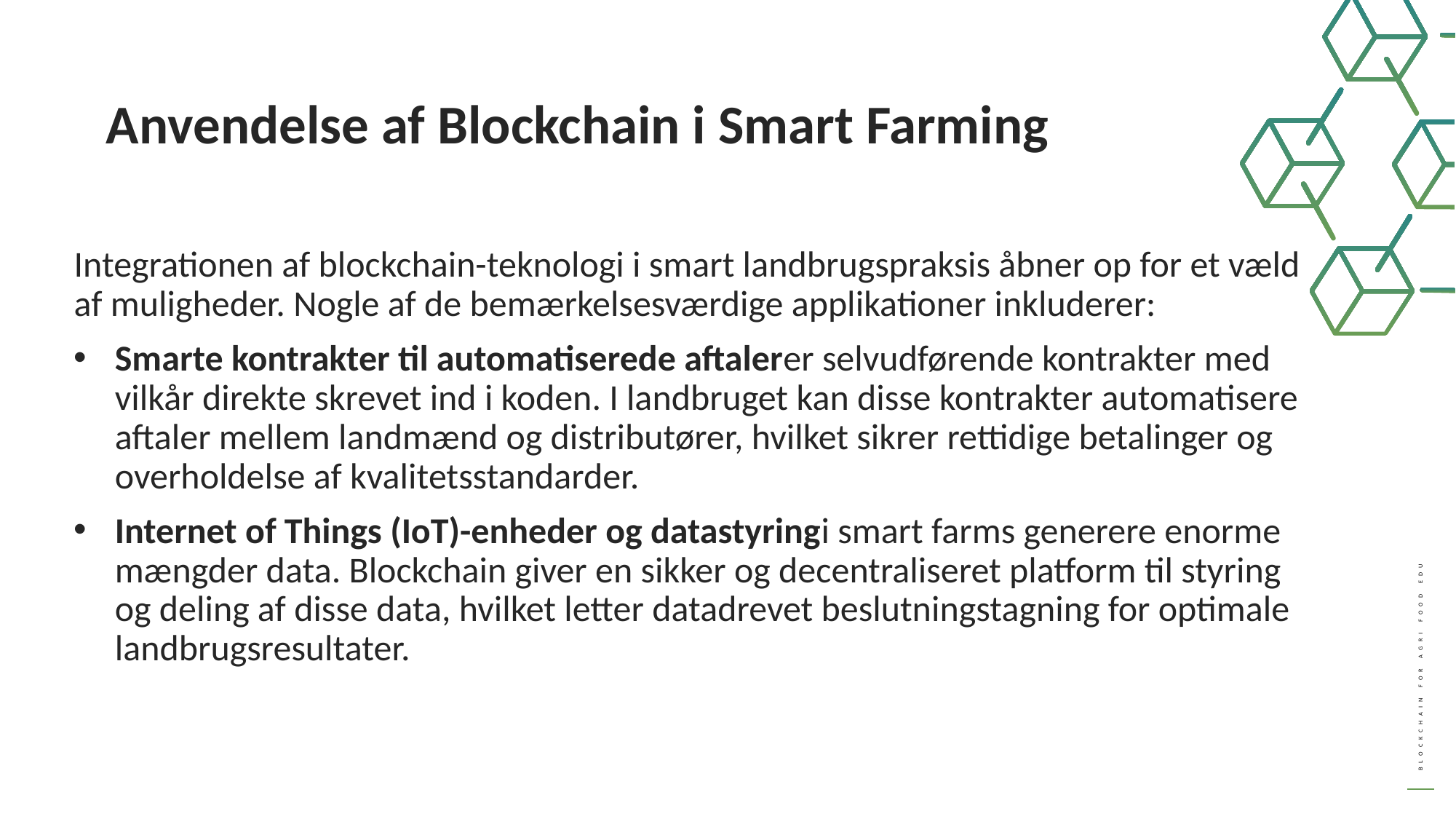

Anvendelse af Blockchain i Smart Farming
Integrationen af ​​blockchain-teknologi i smart landbrugspraksis åbner op for et væld af muligheder. Nogle af de bemærkelsesværdige applikationer inkluderer:
Smarte kontrakter til automatiserede aftalerer selvudførende kontrakter med vilkår direkte skrevet ind i koden. I landbruget kan disse kontrakter automatisere aftaler mellem landmænd og distributører, hvilket sikrer rettidige betalinger og overholdelse af kvalitetsstandarder.
Internet of Things (IoT)-enheder og datastyringi smart farms generere enorme mængder data. Blockchain giver en sikker og decentraliseret platform til styring og deling af disse data, hvilket letter datadrevet beslutningstagning for optimale landbrugsresultater.